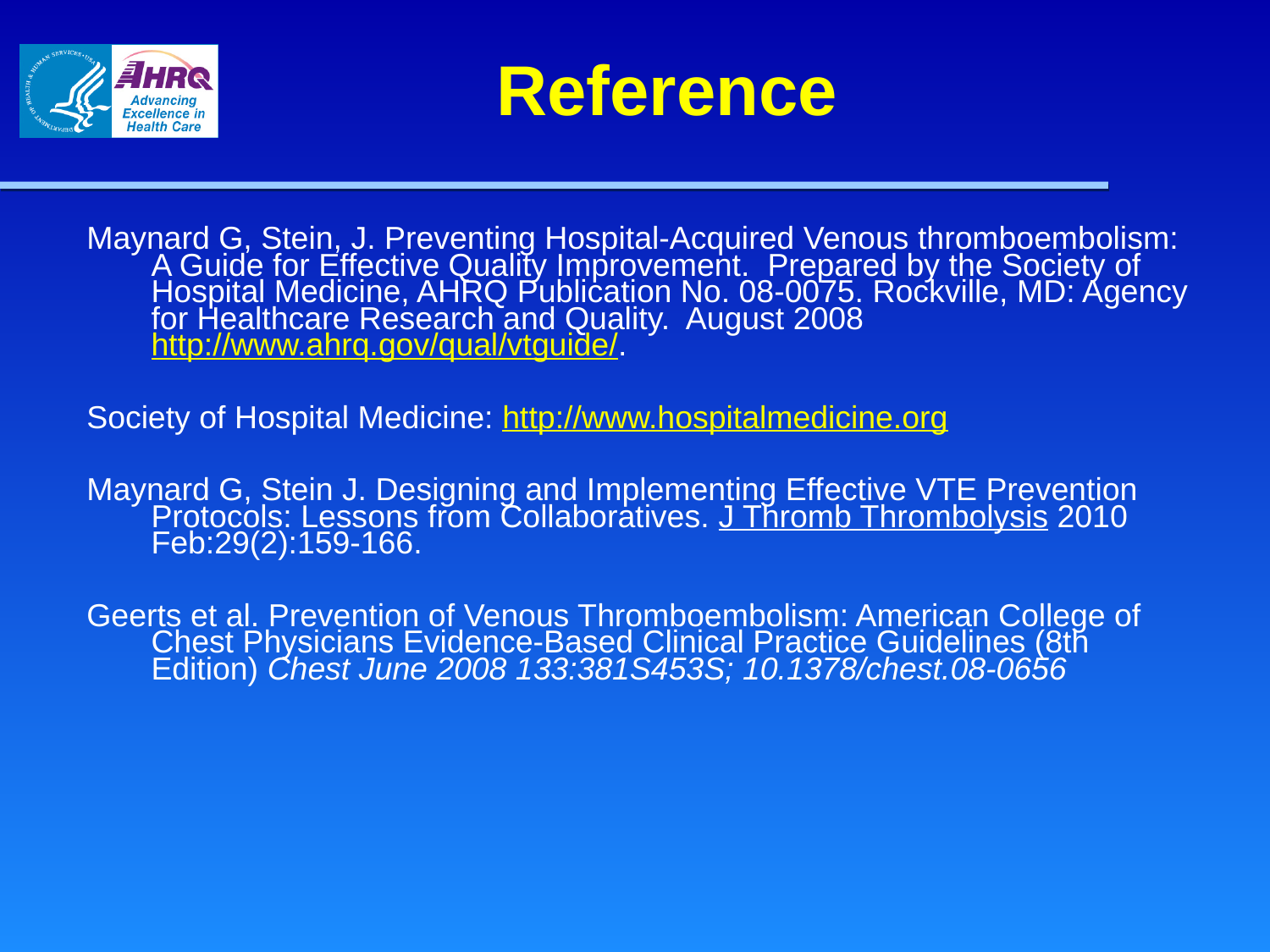

# Reference

Maynard G, Stein, J. Preventing Hospital-Acquired Venous thromboembolism: A Guide for Effective Quality Improvement.  Prepared by the Society of Hospital Medicine, AHRQ Publication No. 08-0075. Rockville, MD: Agency for Healthcare Research and Quality.  August 2008 http://www.ahrq.gov/qual/vtguide/.

Society of Hospital Medicine: http://www.hospitalmedicine.org

Maynard G, Stein J. Designing and Implementing Effective VTE Prevention Protocols: Lessons from Collaboratives. J Thromb Thrombolysis 2010 Feb:29(2):159-166.

Geerts et al. Prevention of Venous Thromboembolism: American College of Chest Physicians Evidence-Based Clinical Practice Guidelines (8th Edition) Chest June 2008 133:381S453S; 10.1378/chest.08-0656